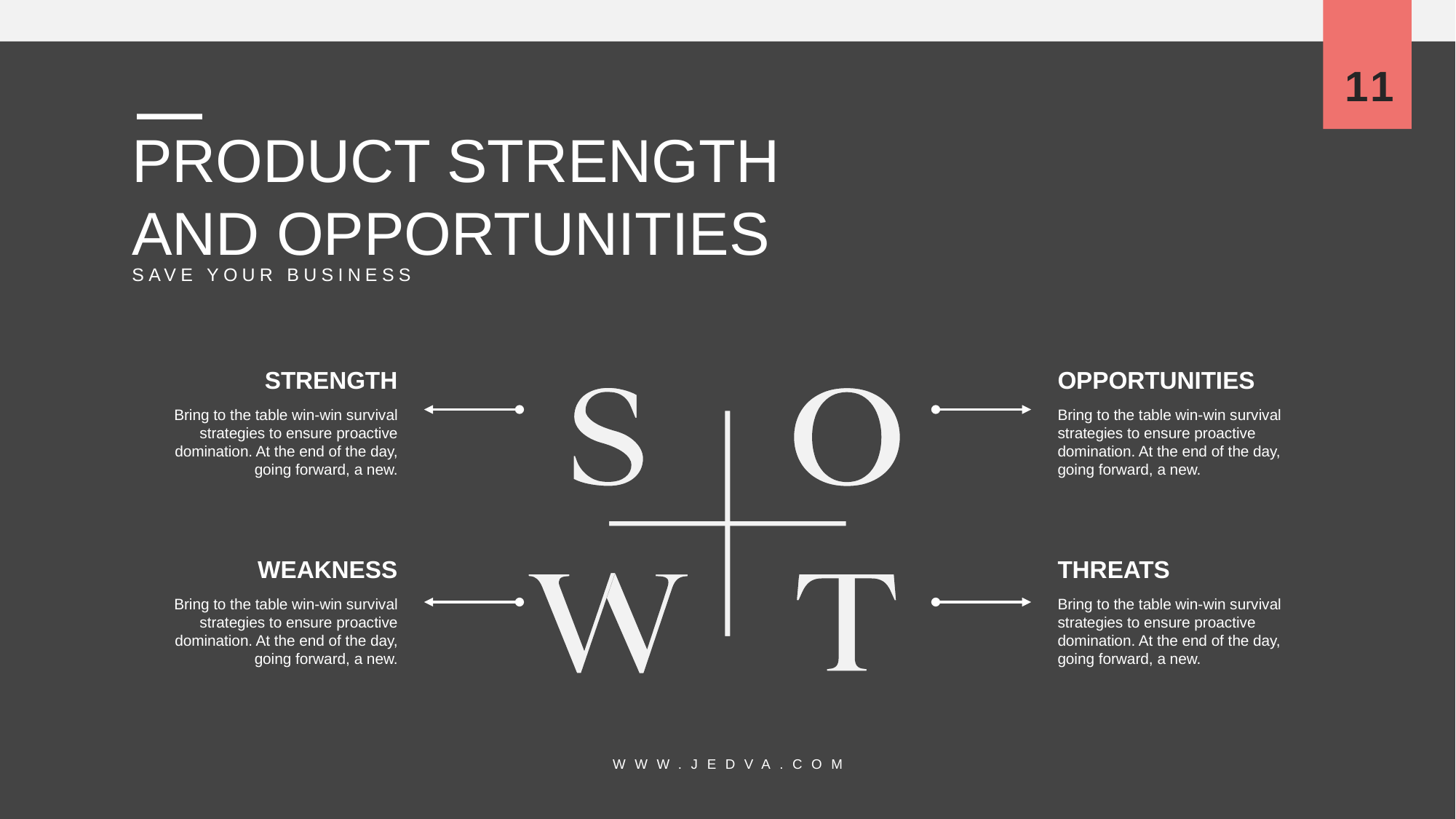

11

PRODUCT STRENGTH
AND OPPORTUNITIES
SAVE YOUR BUSINESS
STRENGTH
OPPORTUNITIES
Bring to the table win-win survival strategies to ensure proactive domination. At the end of the day, going forward, a new.
Bring to the table win-win survival strategies to ensure proactive domination. At the end of the day, going forward, a new.
WEAKNESS
THREATS
Bring to the table win-win survival strategies to ensure proactive domination. At the end of the day, going forward, a new.
Bring to the table win-win survival strategies to ensure proactive domination. At the end of the day, going forward, a new.
WWW.JEDVA.COM